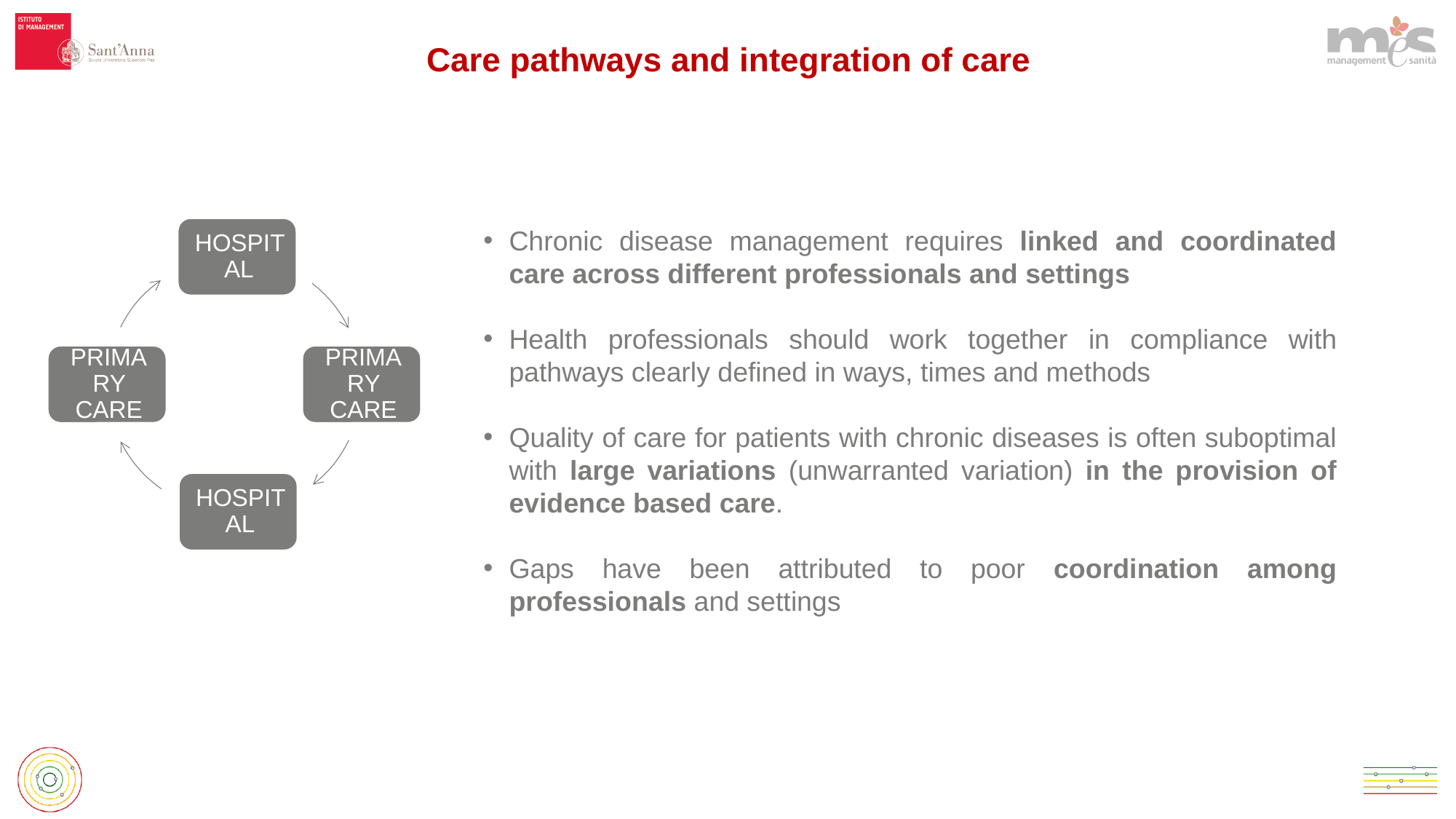

Care pathways and integration of care
HOSPITAL
PRIMARY CARE
HOSPITAL
PRIMARY CARE
Chronic disease management requires linked and coordinated care across different professionals and settings

Health professionals should work together in compliance with pathways clearly defined in ways, times and methods

Quality of care for patients with chronic diseases is often suboptimal with large variations (unwarranted variation) in the provision of evidence based care.

Gaps have been attributed to poor coordination among professionals and settings